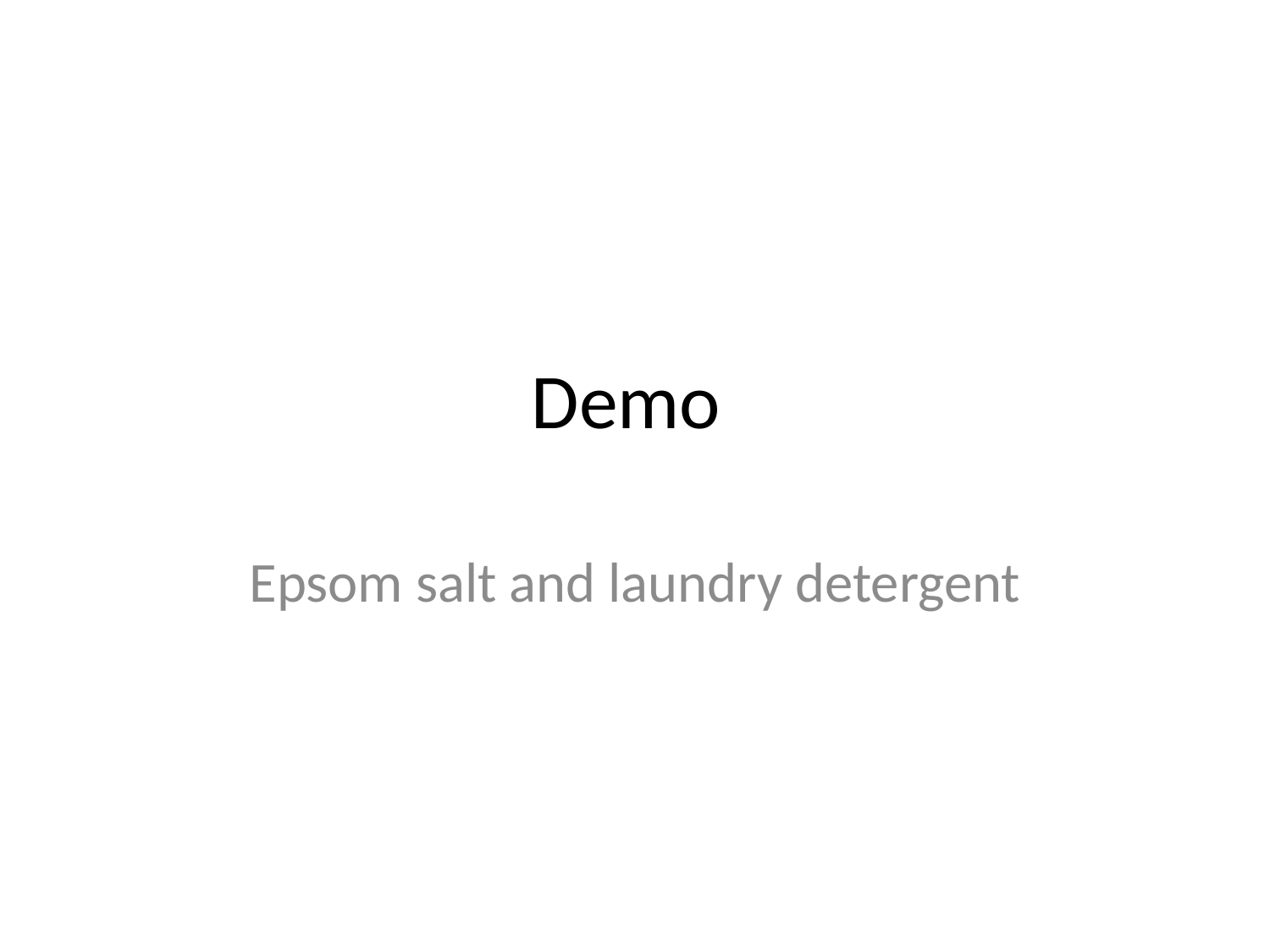

# Demo
Epsom salt and laundry detergent